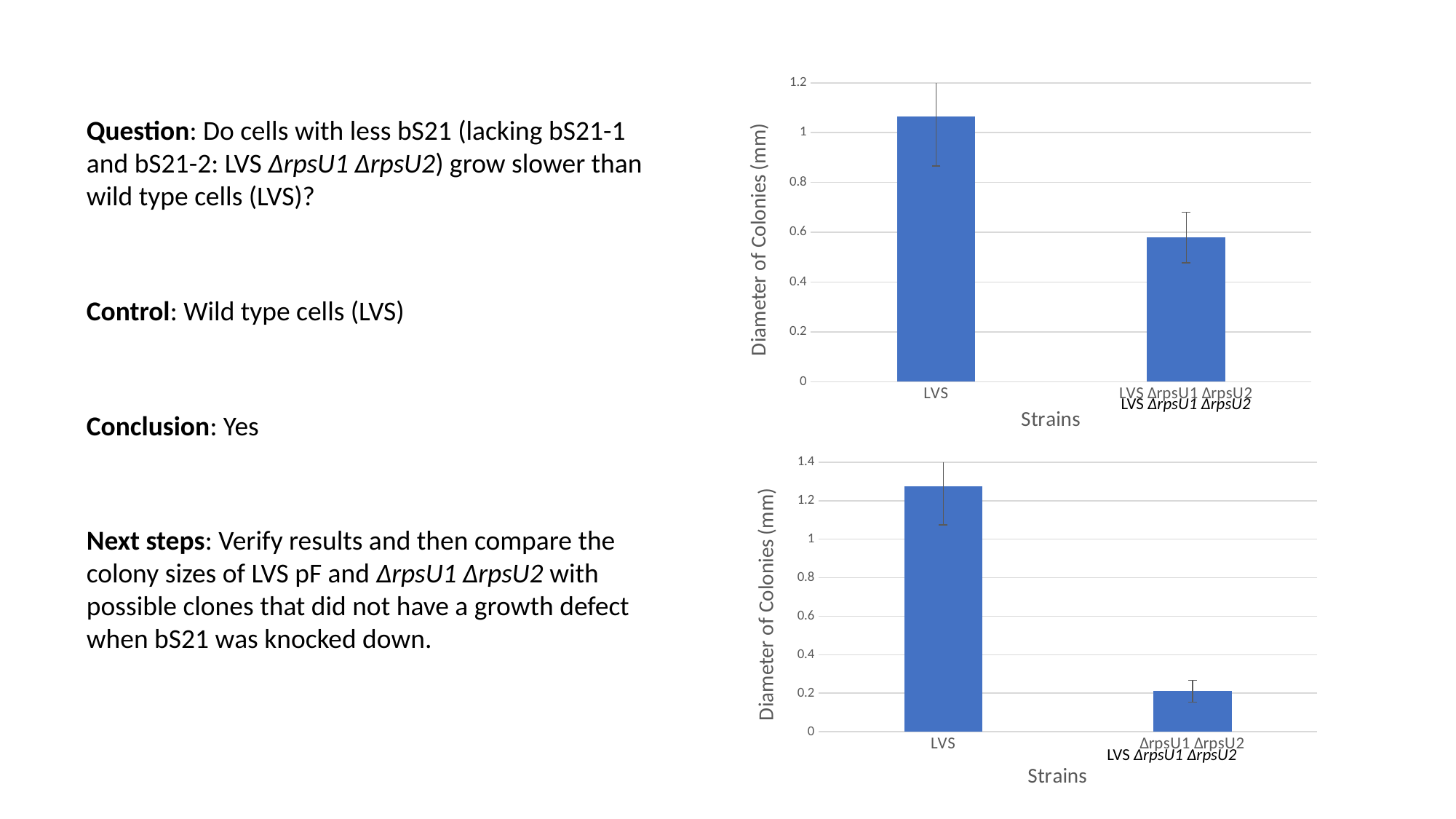

### Chart

| Category |  |
|---|---|
| LVS | 1.0649 |
| LVS ∆rpsU1 ∆rpsU2 | 0.5788 |
Question: Do cells with less bS21 (lacking bS21-1 and bS21-2: LVS ∆rpsU1 ∆rpsU2) grow slower than wild type cells (LVS)?
Control: Wild type cells (LVS)
LVS ∆rpsU1 ∆rpsU2
Conclusion: Yes

### Chart

| Category | Average Diameter |
|---|---|
| LVS | 1.2746333333333333 |
| ∆rpsU1 ∆rpsU2 | 0.21083333333333343 |
Next steps: Verify results and then compare the colony sizes of LVS pF and ∆rpsU1 ∆rpsU2 with possible clones that did not have a growth defect when bS21 was knocked down.
LVS ∆rpsU1 ∆rpsU2